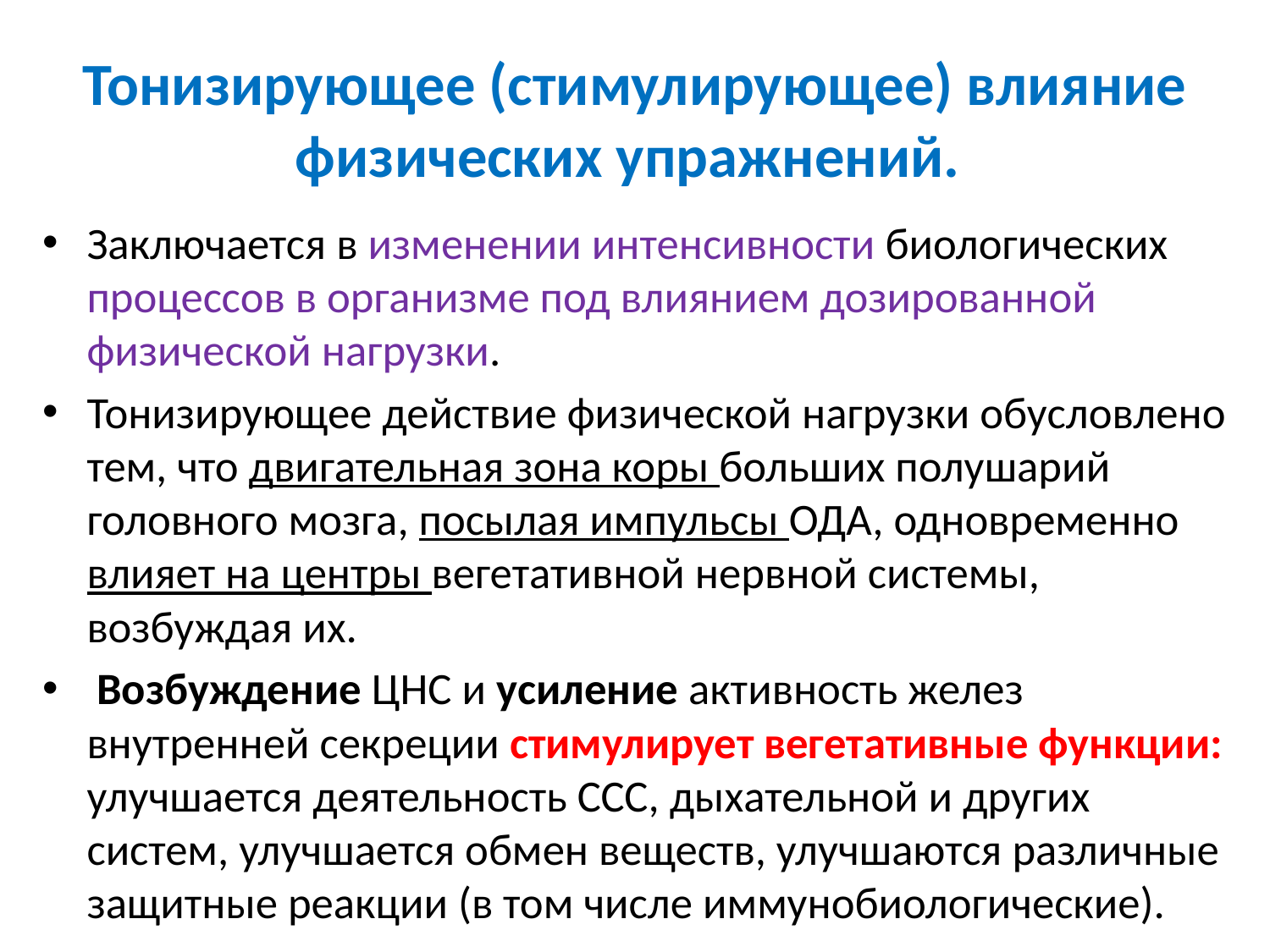

# Тонизирующее (стимулирующее) влияние физических упражнений.
Заключается в изменении интенсивности биологических процессов в организме под влиянием дозированной физической нагрузки.
Тонизирующее действие физической нагрузки обусловлено тем, что двигательная зона коры больших полушарий головного мозга, посылая импульсы ОДА, одновременно влияет на центры вегетативной нервной системы, возбуждая их.
 Возбуждение ЦНС и усиление активность желез внутренней секреции стимулирует вегетативные функции: улучшается деятельность ССС, дыхательной и других систем, улучшается обмен веществ, улучшаются различные защитные реакции (в том числе иммунобиологические).